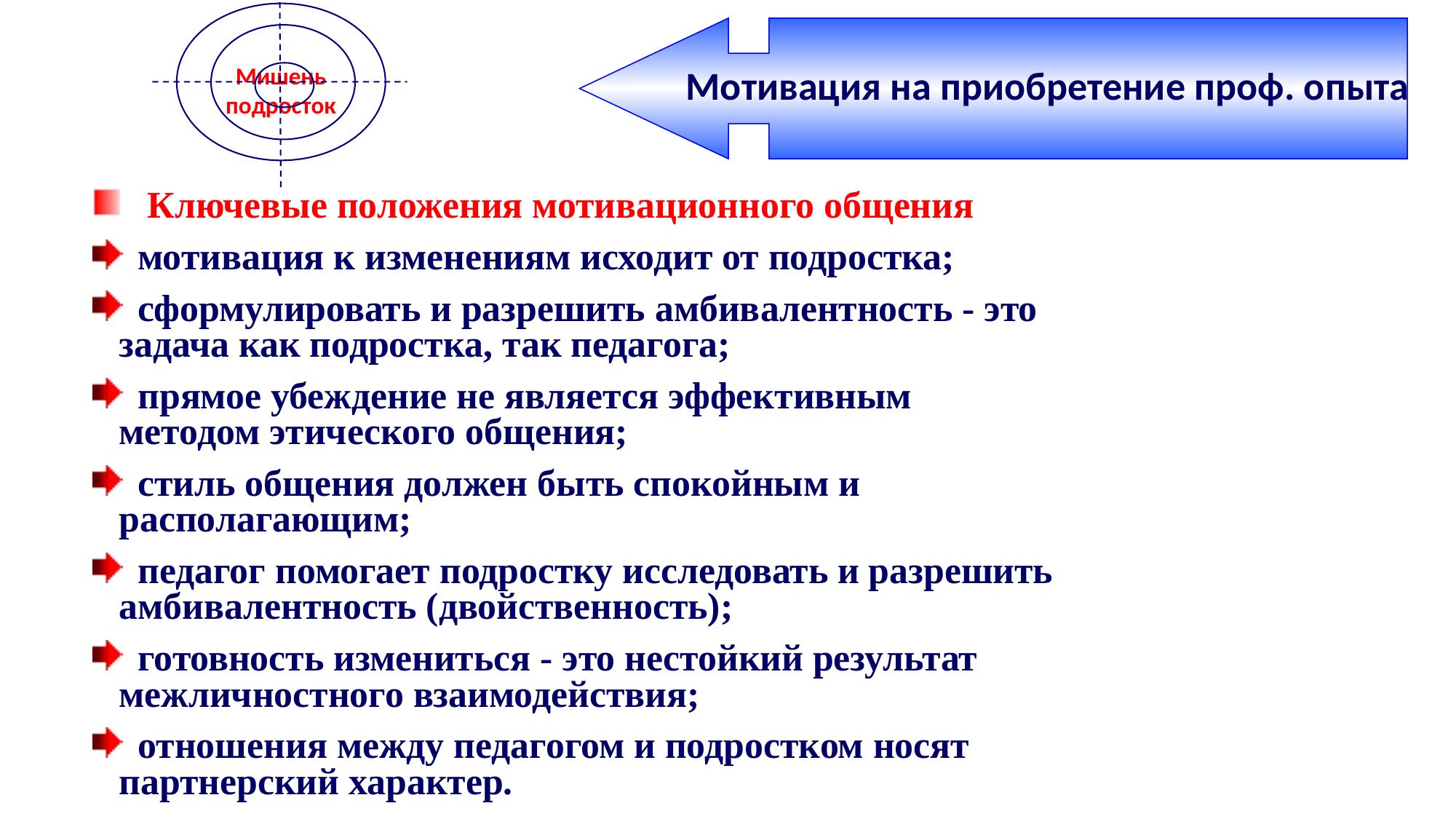

Мишень
подросток

Мотивация на приобретение проф. опыта
   Ключевые положения мотивационного общения
  мотивация к изменениям исходит от подростка;
  сформулировать и разрешить амбивалентность - это задача как подростка, так педагога;
  прямое убеждение не является эффективным методом этического общения;
  стиль общения должен быть спокойным и располагающим;
  педагог помогает подростку исследовать и разрешить амбивалентность (двойственность);
  готовность измениться - это нестойкий результат межличностного взаимодействия;
  отношения между педагогом и подростком носят партнерский характер.